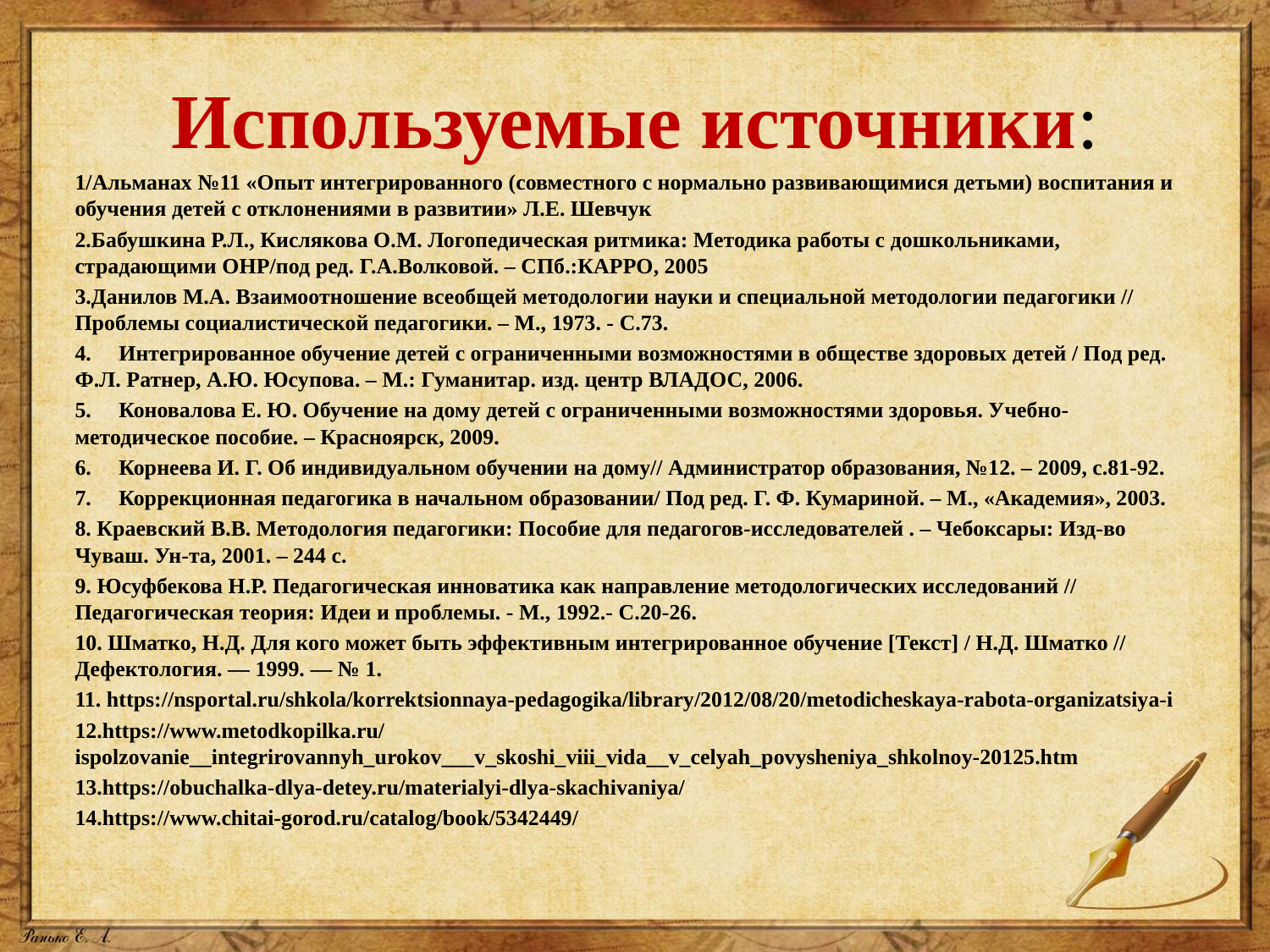

# Используемые источники:
1/Альманах №11 «Опыт интегрированного (совместного с нормально развивающимися детьми) воспитания и обучения детей с отклонениями в развитии» Л.Е. Шевчук
2.Бабушкина Р.Л., Кислякова О.М. Логопедическая ритмика: Методика работы с дошкольниками, страдающими ОНР/под ред. Г.А.Волковой. – СПб.:КАРРО, 2005
3.Данилов М.А. Взаимоотношение всеобщей методологии науки и специальной методологии педагогики // Проблемы социалистической педагогики. – М., 1973. - С.73.
4.     Интегрированное обучение детей с ограниченными возможностями в обществе здоровых детей / Под ред. Ф.Л. Ратнер, А.Ю. Юсупова. – М.: Гуманитар. изд. центр ВЛАДОС, 2006.
5.     Коновалова Е. Ю. Обучение на дому детей с ограниченными возможностями здоровья. Учебно- методическое пособие. – Красноярск, 2009.
6.     Корнеева И. Г. Об индивидуальном обучении на дому// Администратор образования, №12. – 2009, с.81-92.
7.     Коррекционная педагогика в начальном образовании/ Под ред. Г. Ф. Кумариной. – М., «Академия», 2003.
8. Краевский В.В. Методология педагогики: Пособие для педагогов-исследователей . – Чебоксары: Изд-во Чуваш. Ун-та, 2001. – 244 с.
9. Юсуфбекова Н.Р. Педагогическая инноватика как направление методологических исследований // Педагогическая теория: Идеи и проблемы. - М., 1992.- С.20-26.
10. Шматко, Н.Д. Для кого может быть эффективным интегрированное обучение [Текст] / Н.Д. Шматко // Дефектология. — 1999. — № 1.
11. https://nsportal.ru/shkola/korrektsionnaya-pedagogika/library/2012/08/20/metodicheskaya-rabota-organizatsiya-i
12.https://www.metodkopilka.ru/ispolzovanie__integrirovannyh_urokov___v_skoshi_viii_vida__v_celyah_povysheniya_shkolnoy-20125.htm
13.https://obuchalka-dlya-detey.ru/materialyi-dlya-skachivaniya/
14.https://www.chitai-gorod.ru/catalog/book/5342449/